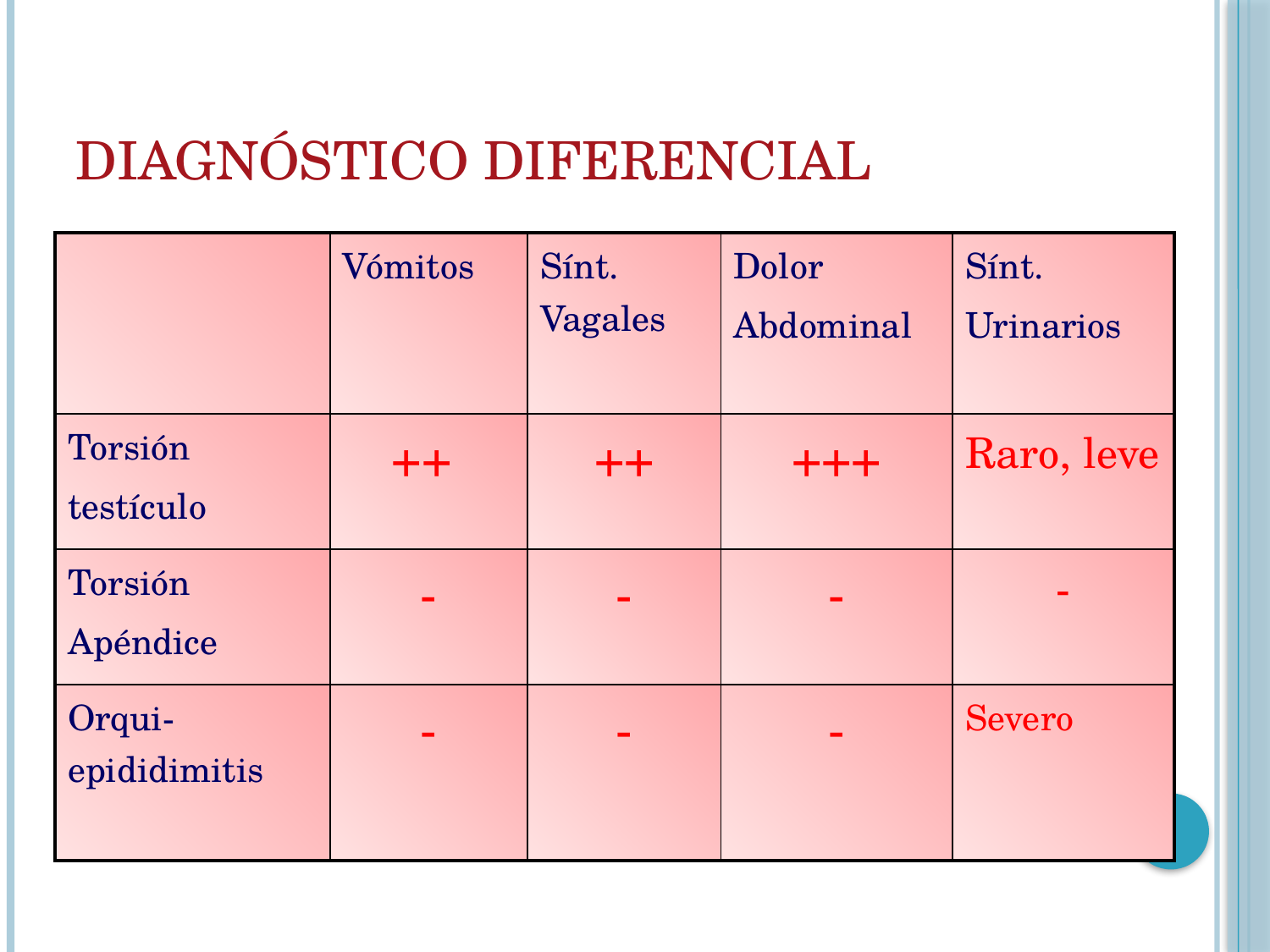

# Diagnóstico Diferencial

|  | Vómitos | Sínt. Vagales | Dolor Abdominal | Sínt. Urinarios |
| --- | --- | --- | --- | --- |
| Torsión testículo | ++ | ++ | +++ | Raro, leve |
| Torsión Apéndice | - | - | - | - |
| Orqui-epididimitis | - | - | - | Severo |